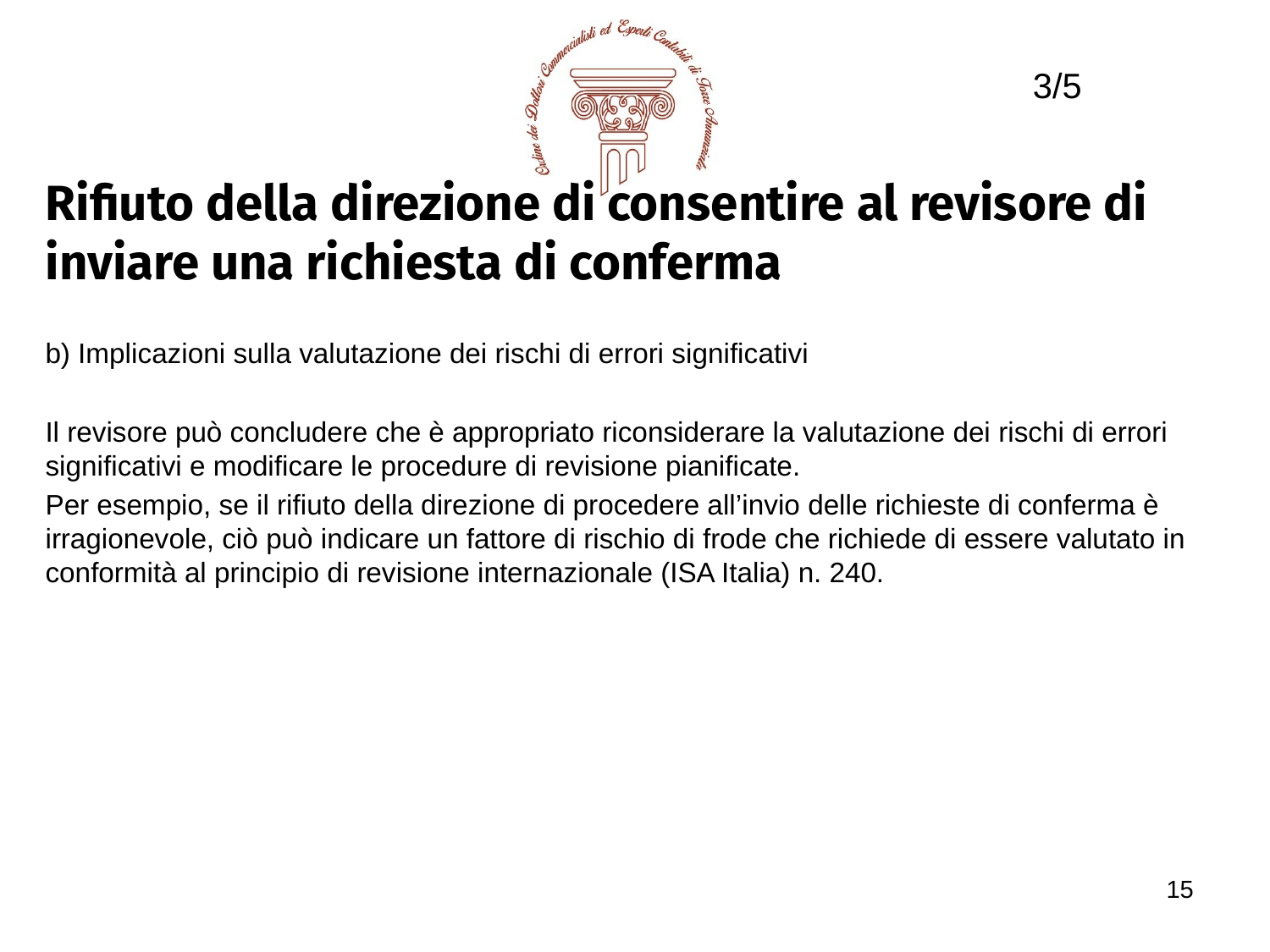

3/5
Rifiuto della direzione di consentire al revisore di inviare una richiesta di conferma

b) Implicazioni sulla valutazione dei rischi di errori significativi

Il revisore può concludere che è appropriato riconsiderare la valutazione dei rischi di errori significativi e modificare le procedure di revisione pianificate.
Per esempio, se il rifiuto della direzione di procedere all’invio delle richieste di conferma è irragionevole, ciò può indicare un fattore di rischio di frode che richiede di essere valutato in conformità al principio di revisione internazionale (ISA Italia) n. 240.

15